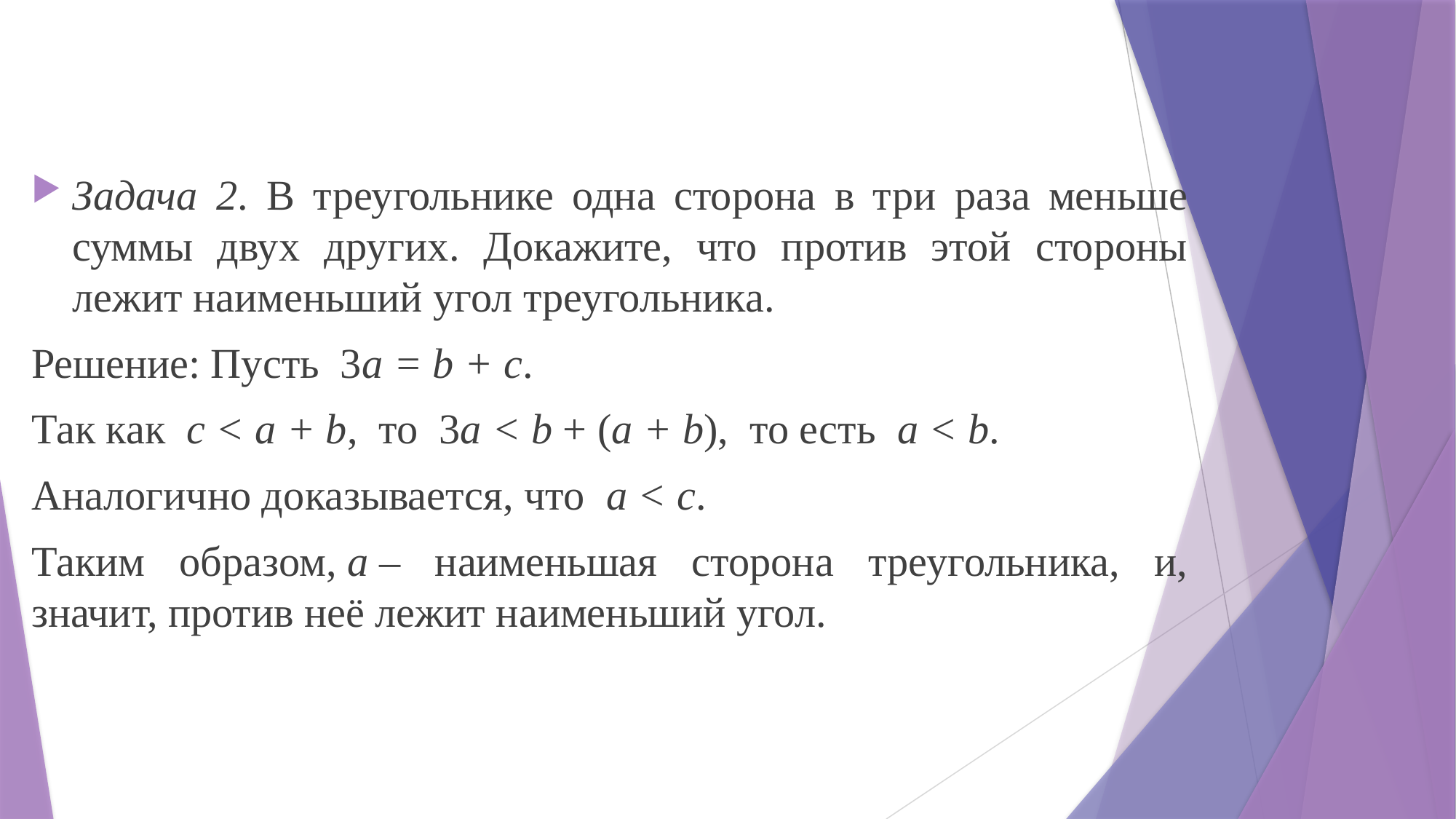

Задача 2. В треугольнике одна сторона в три раза меньше суммы двух других. Докажите, что против этой стороны лежит наименьший угол треугольника.
Решение: Пусть  3a = b + c.
Так как  c < a + b,  то  3a < b + (a + b),  то есть  a < b.
Аналогично доказывается, что  a < c.
Таким образом, a – наименьшая сторона треугольника, и, значит, против неё лежит наименьший угол.